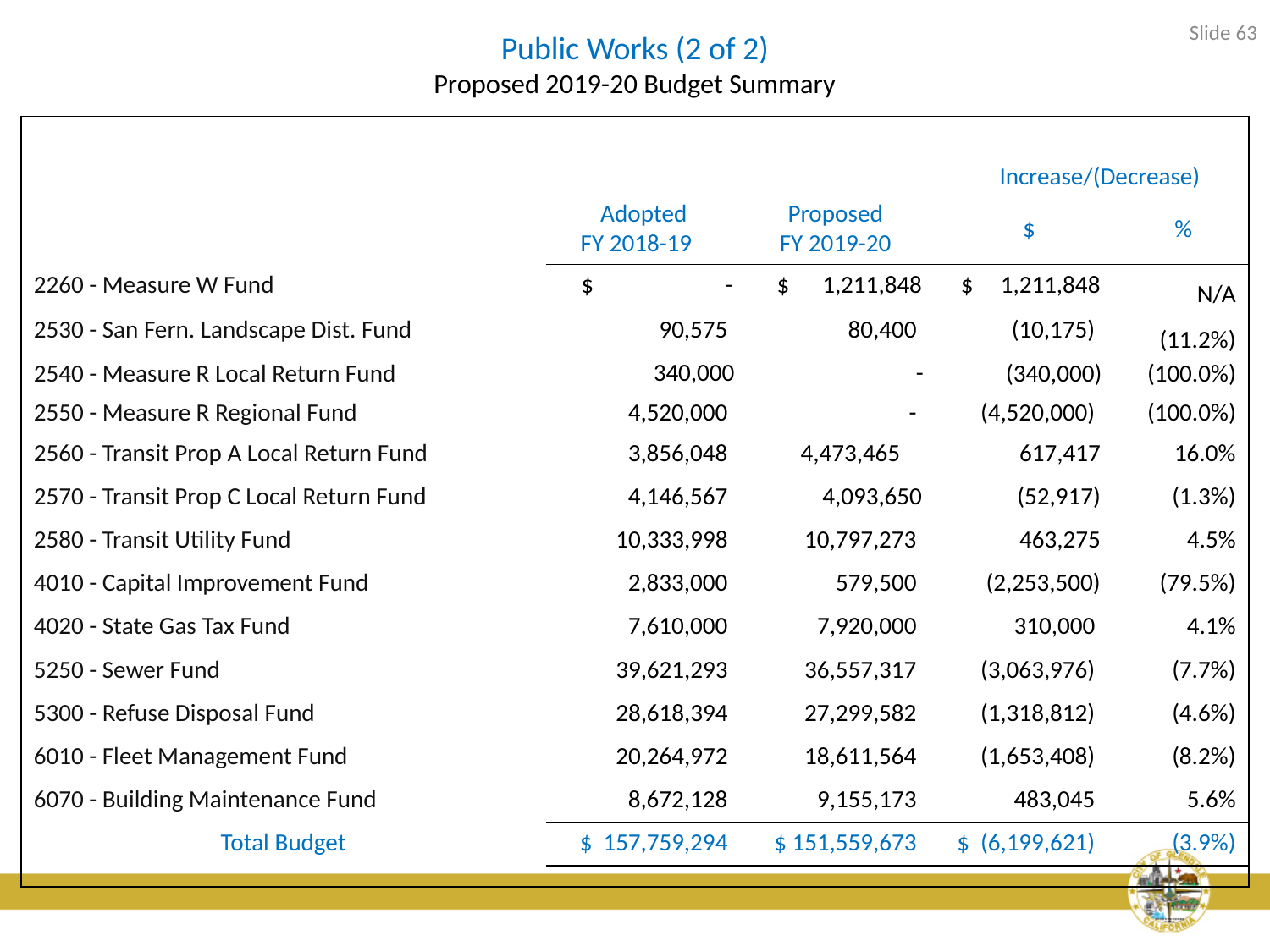

Slide 63
# Public Works (2 of 2) Proposed 2019-20 Budget Summary
|  | Adopted FY 2018-19 | Proposed FY 2019-20 | Increase/(Decrease) |  |
| --- | --- | --- | --- | --- |
|  |  |  |  |  |
|  |  |  | $ | % |
| 2260 - Measure W Fund | $ - | $ 1,211,848 | $ 1,211,848 | N/A |
| 2530 - San Fern. Landscape Dist. Fund | 90,575 | 80,400 | (10,175) | (11.2%) |
| 2540 - Measure R Local Return Fund | 340,000 | - | (340,000) | (100.0%) |
| 2550 - Measure R Regional Fund | 4,520,000 | - | (4,520,000) | (100.0%) |
| 2560 - Transit Prop A Local Return Fund | 3,856,048 | 4,473,465 | 617,417 | 16.0% |
| 2570 - Transit Prop C Local Return Fund | 4,146,567 | 4,093,650 | (52,917) | (1.3%) |
| 2580 - Transit Utility Fund | 10,333,998 | 10,797,273 | 463,275 | 4.5% |
| 4010 - Capital Improvement Fund | 2,833,000 | 579,500 | (2,253,500) | (79.5%) |
| 4020 - State Gas Tax Fund | 7,610,000 | 7,920,000 | 310,000 | 4.1% |
| 5250 - Sewer Fund | 39,621,293 | 36,557,317 | (3,063,976) | (7.7%) |
| 5300 - Refuse Disposal Fund | 28,618,394 | 27,299,582 | (1,318,812) | (4.6%) |
| 6010 - Fleet Management Fund | 20,264,972 | 18,611,564 | (1,653,408) | (8.2%) |
| 6070 - Building Maintenance Fund | 8,672,128 | 9,155,173 | 483,045 | 5.6% |
| Total Budget | $ 157,759,294 | $ 151,559,673 | $ (6,199,621) | (3.9%) |
|  |  |  |  |  |